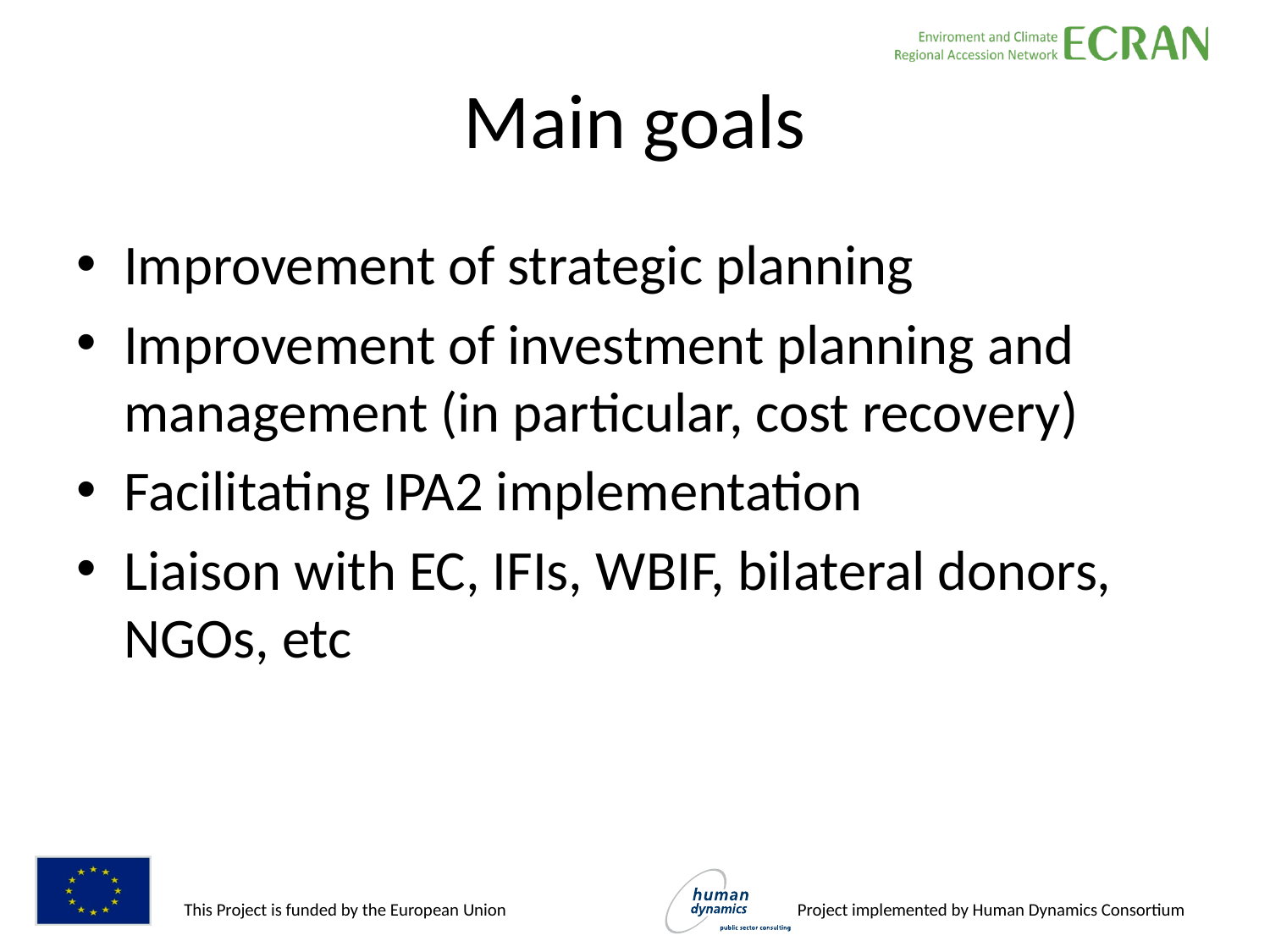

# Main goals
Improvement of strategic planning
Improvement of investment planning and management (in particular, cost recovery)
Facilitating IPA2 implementation
Liaison with EC, IFIs, WBIF, bilateral donors, NGOs, etc